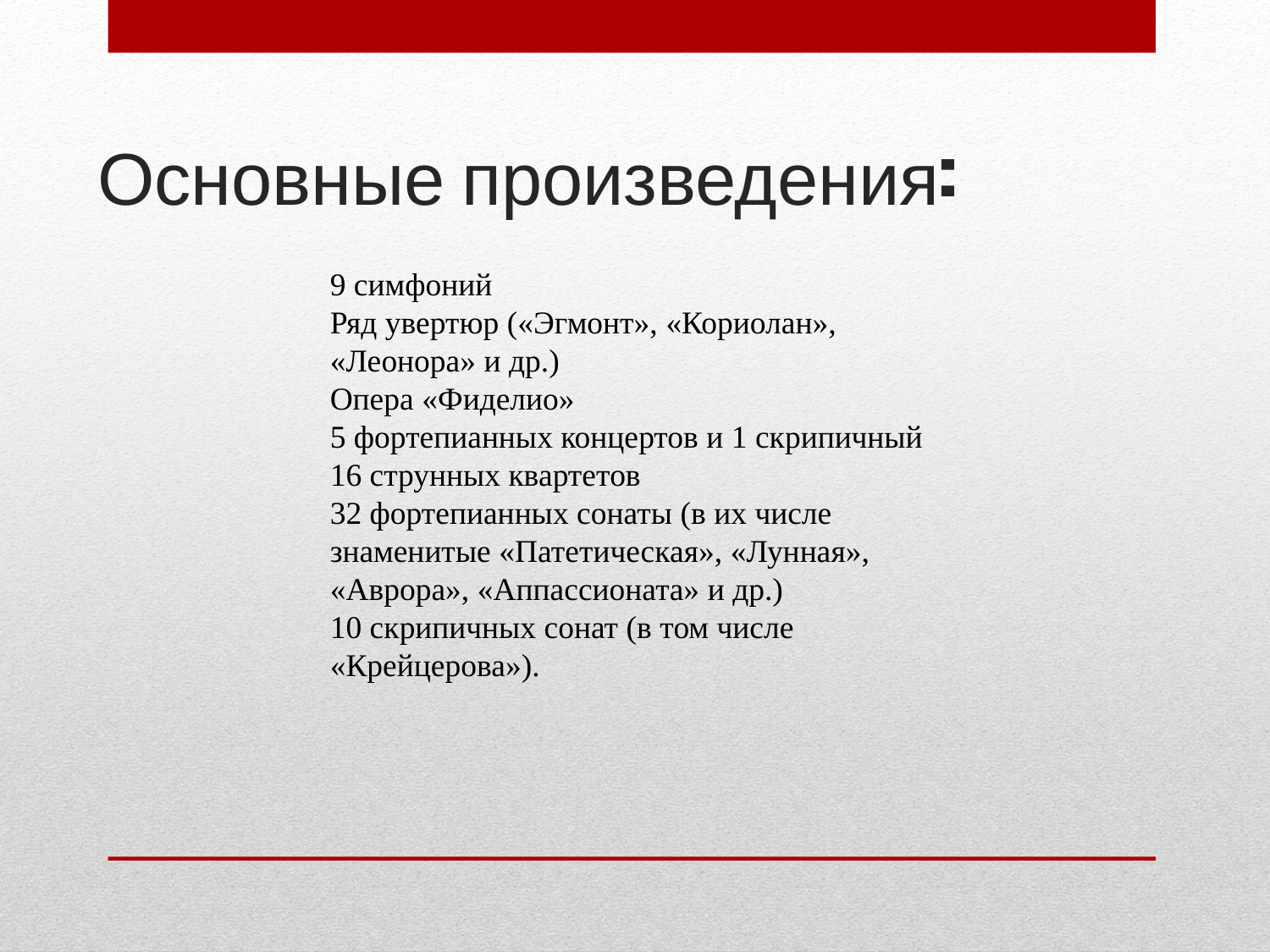

# Основные произведения:
9 симфоний
Ряд увертюр («Эгмонт», «Кориолан», «Леонора» и др.)
Опера «Фиделио»
5 фортепианных концертов и 1 скрипичный
16 струнных квартетов
32 фортепианных сонаты (в их числе знаменитые «Патетическая», «Лунная», «Аврора», «Аппассионата» и др.)
10 скрипичных сонат (в том числе «Крейцерова»).